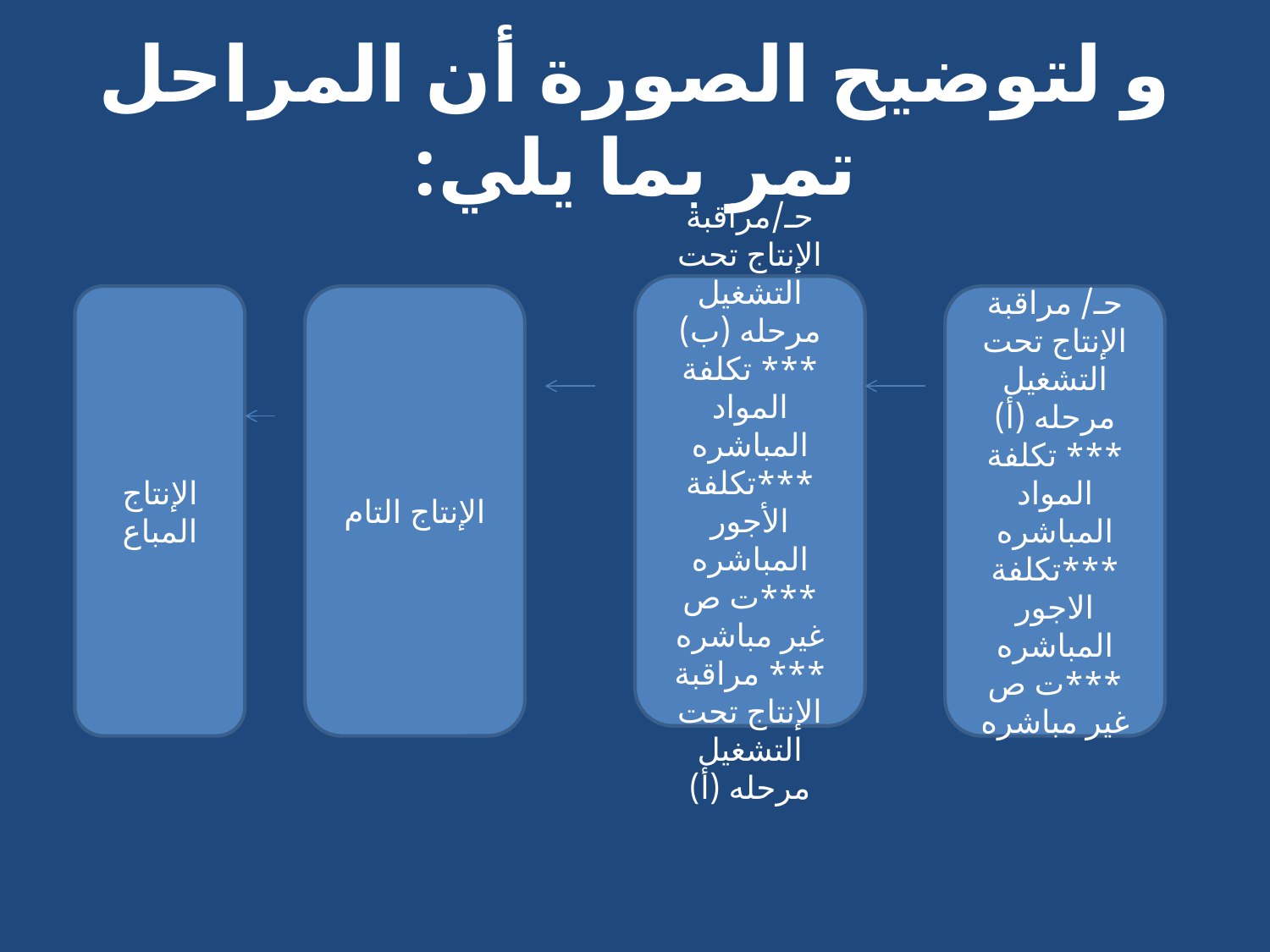

# و لتوضيح الصورة أن المراحل تمر بما يلي:

حـ/مراقبة الإنتاج تحت التشغيل مرحله (ب)
*** تكلفة المواد المباشره
***تكلفة الأجور المباشره
***ت ص غير مباشره
*** مراقبة الإنتاج تحت التشغيل مرحله (أ)
الإنتاج المباع
الإنتاج التام
حـ/ مراقبة الإنتاج تحت التشغيل مرحله (أ)
*** تكلفة المواد المباشره
***تكلفة الاجور المباشره
***ت ص غير مباشره